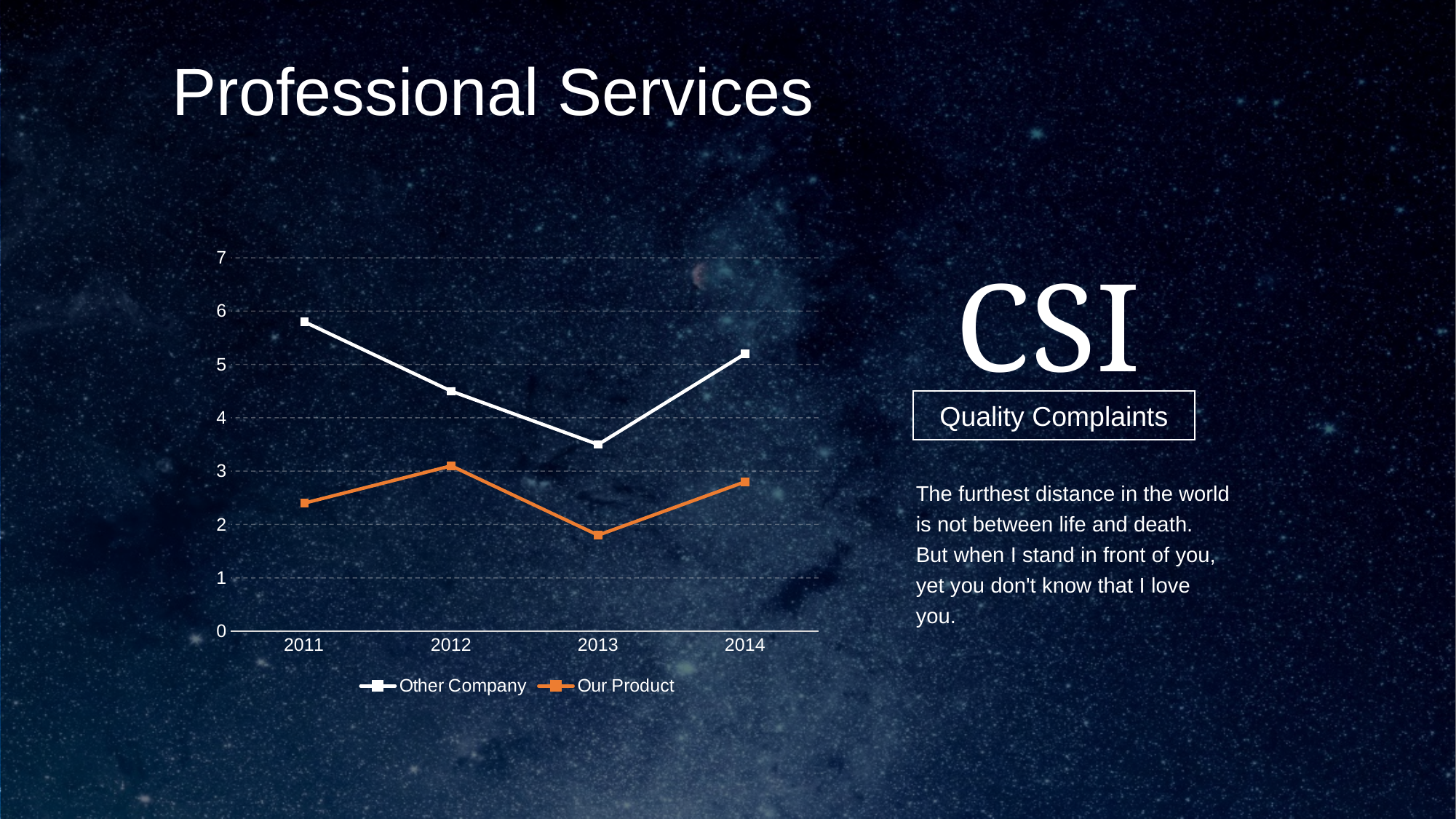

# Professional Services

### Chart

| Category | Other Company | Our Product |
|---|---|---|
| 2011 | 5.8 | 2.4 |
| 2012 | 4.5 | 3.1 |
| 2013 | 3.5 | 1.8 |
| 2014 | 5.2 | 2.8 |
CSI
Quality Complaints
The furthest distance in the world is not between life and death.
But when I stand in front of you, yet you don't know that I love you.